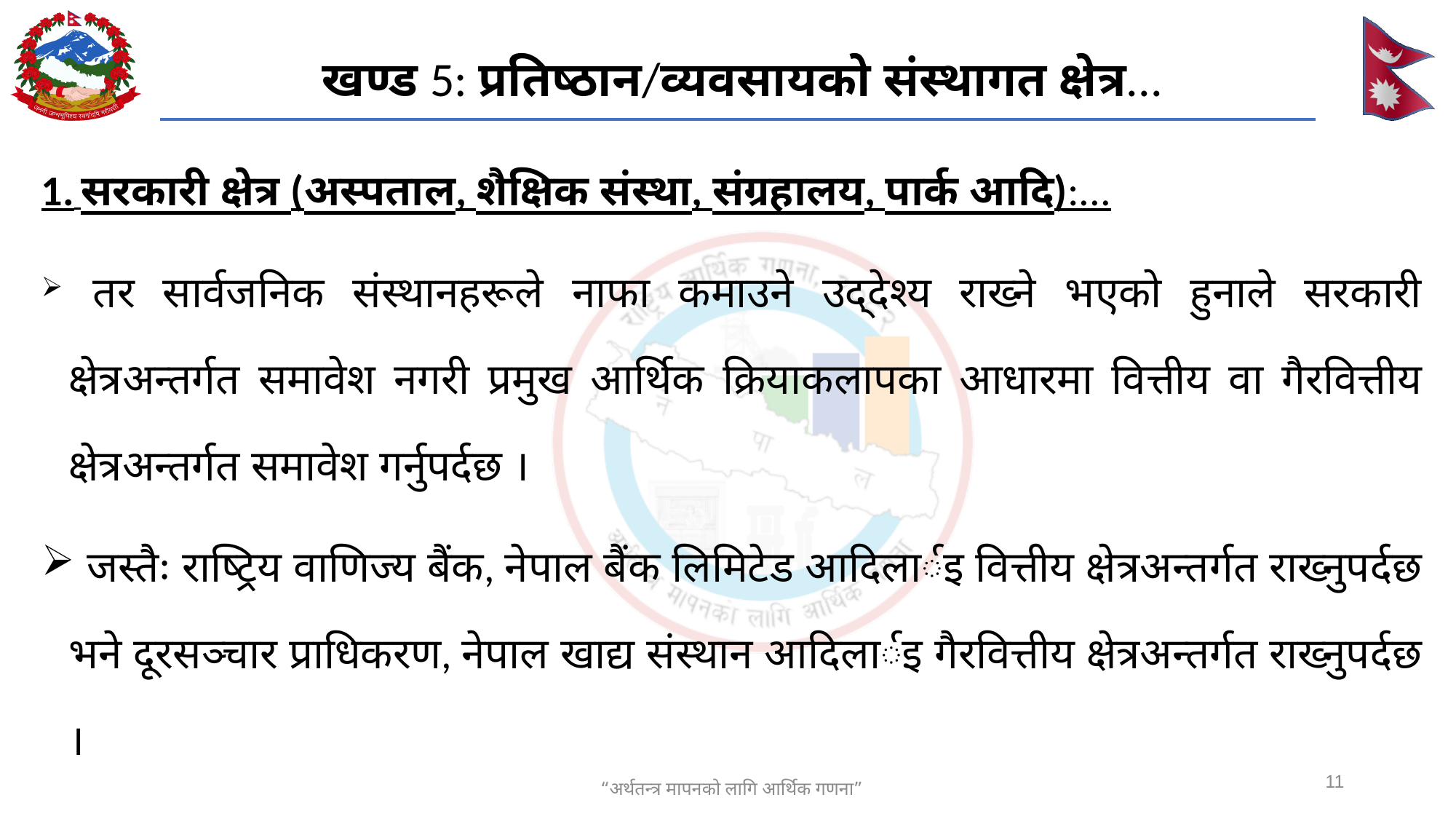

# खण्ड 5: प्रतिष्ठान/व्यवसायको संस्थागत क्षेत्र...
1. सरकारी क्षेत्र (अस्पताल, शैक्षिक संस्था, संग्रहालय, पार्क आदि):...
 तर सार्वजनिक संस्थानहरूले नाफा कमाउने उद्देश्य राख्ने भएको हुनाले सरकारी क्षेत्रअन्तर्गत समावेश नगरी प्रमुख आर्थिक क्रियाकलापका आधारमा वित्तीय वा गैरवित्तीय क्षेत्रअन्तर्गत समावेश गर्नुपर्दछ ।
 जस्तैः राष्ट्रिय वाणिज्य बैंक, नेपाल बैंक लिमिटेड आदिलार्इ वित्तीय क्षेत्रअन्तर्गत राख्नुपर्दछ भने दूरसञ्चार प्राधिकरण, नेपाल खाद्य संस्थान आदिलार्इ गैरवित्तीय क्षेत्रअन्तर्गत राख्नुपर्दछ ।

11
“अर्थतन्त्र मापनको लागि आर्थिक गणना”